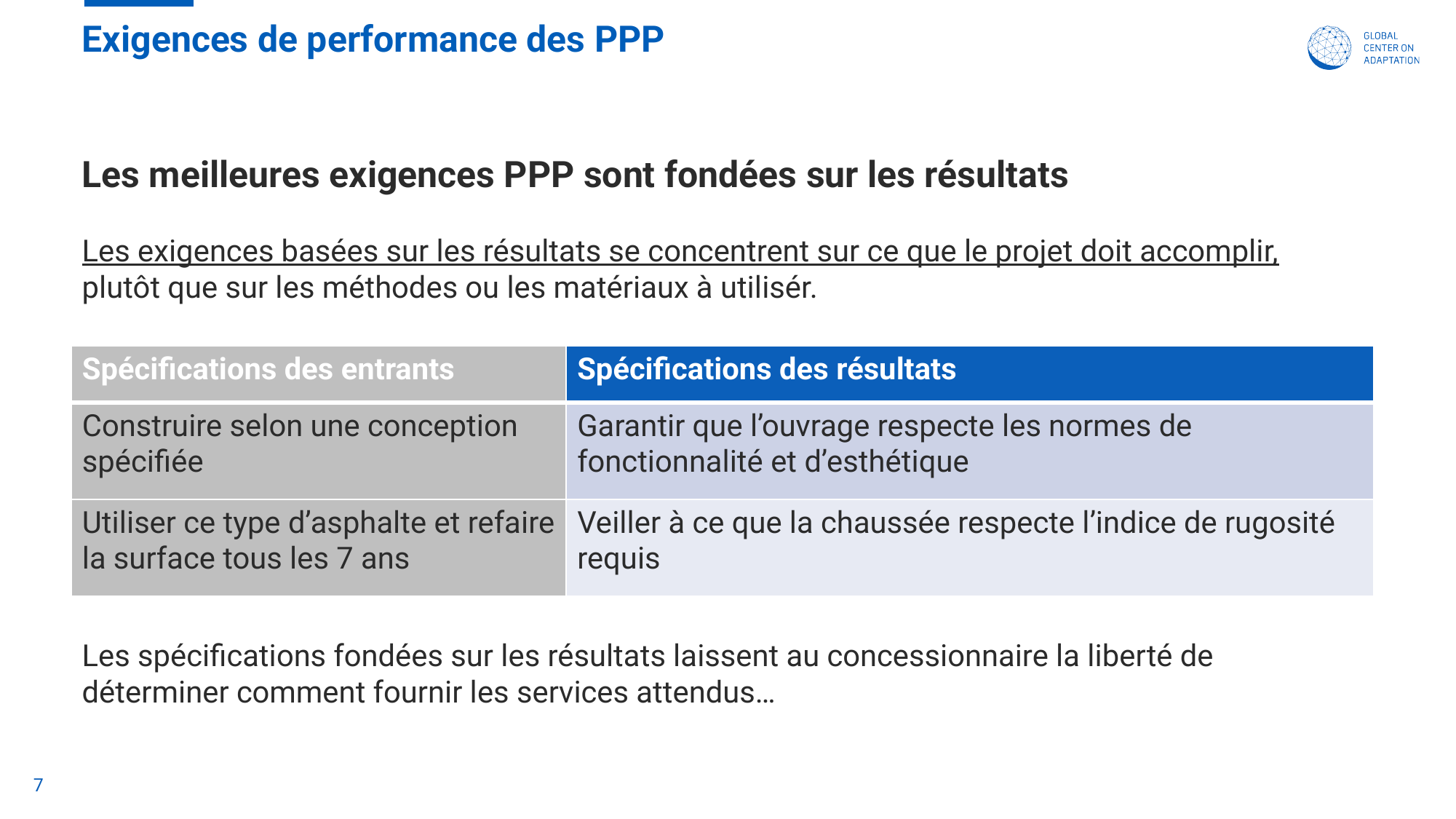

# Exigences de performance des PPP
Les meilleures exigences PPP sont fondées sur les résultats

Les exigences basées sur les résultats se concentrent sur ce que le projet doit accomplir, plutôt que sur les méthodes ou les matériaux à utilisér.
| Spécifications des entrants | Spécifications des résultats |
| --- | --- |
| Construire selon une conception spécifiée | Garantir que l’ouvrage respecte les normes de fonctionnalité et d’esthétique |
| Utiliser ce type d’asphalte et refaire la surface tous les 7 ans | Veiller à ce que la chaussée respecte l’indice de rugosité requis |
Les spécifications fondées sur les résultats laissent au concessionnaire la liberté de déterminer comment fournir les services attendus…